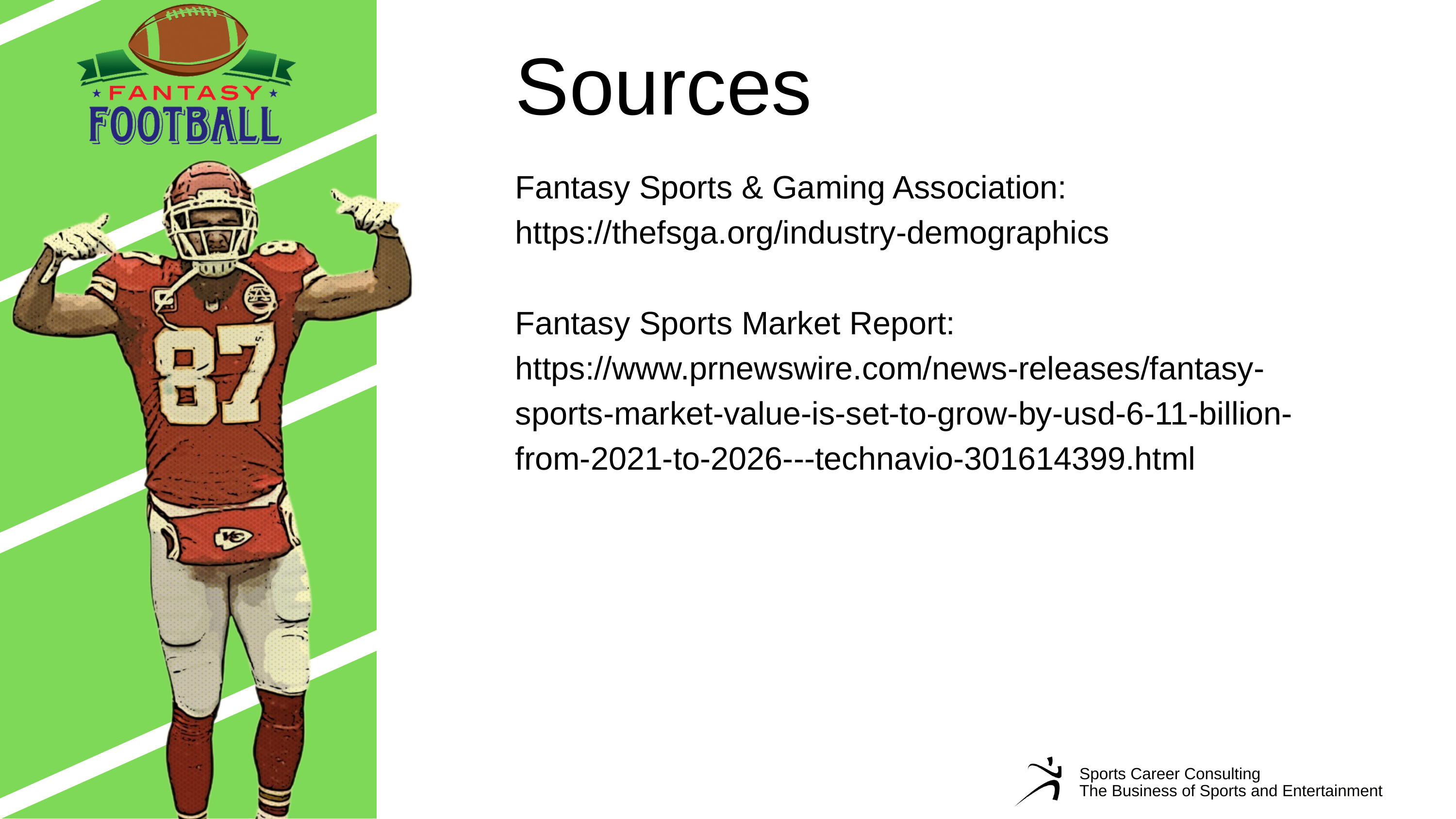

Sources

Fantasy Sports & Gaming Association: https://thefsga.org/industry-demographics

Fantasy Sports Market Report:
https://www.prnewswire.com/news-releases/fantasy-sports-market-value-is-set-to-grow-by-usd-6-11-billion-from-2021-to-2026---technavio-301614399.html

Sports Career Consulting
The Business of Sports and Entertainment